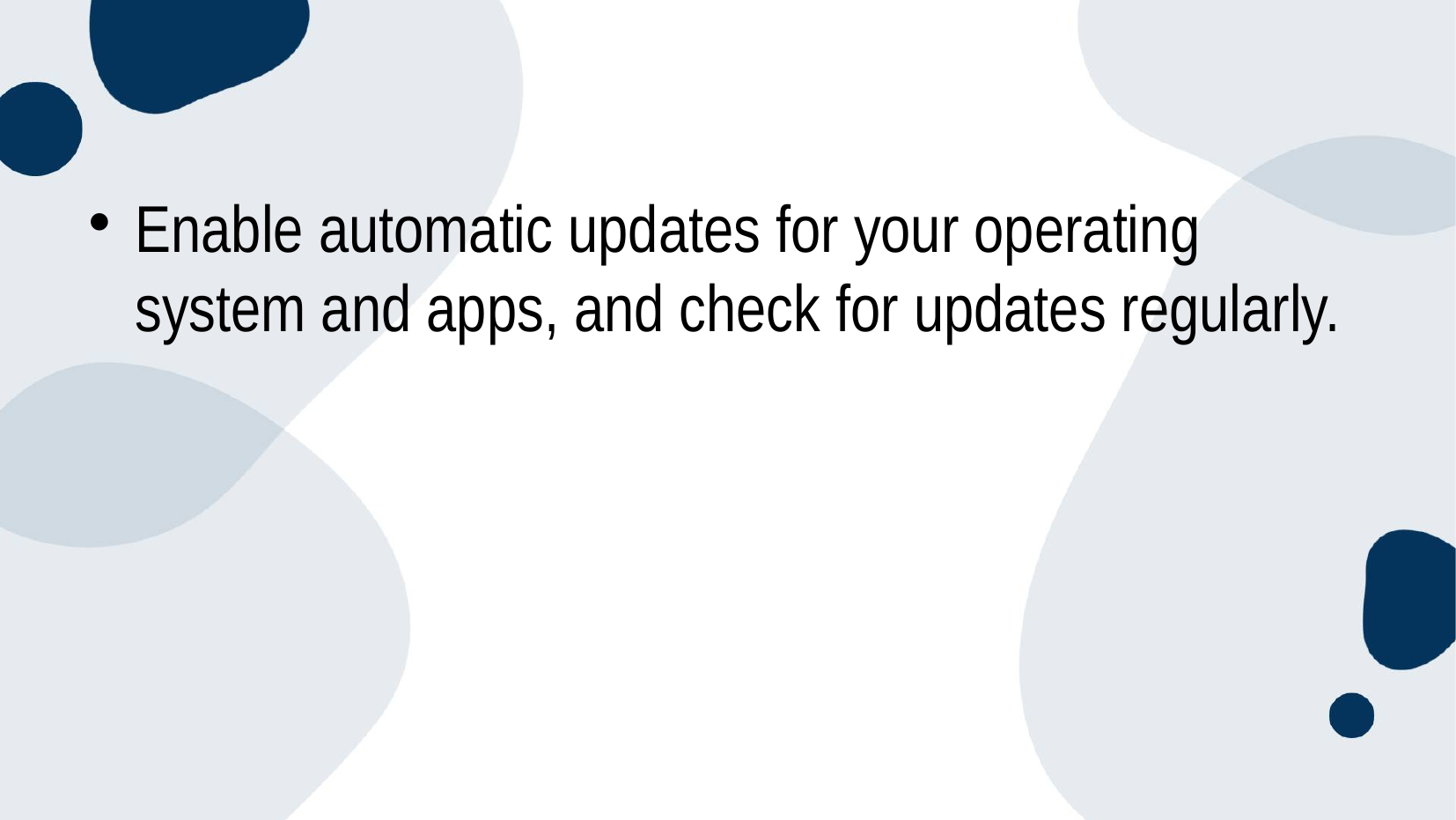

#
Enable automatic updates for your operating system and apps, and check for updates regularly.